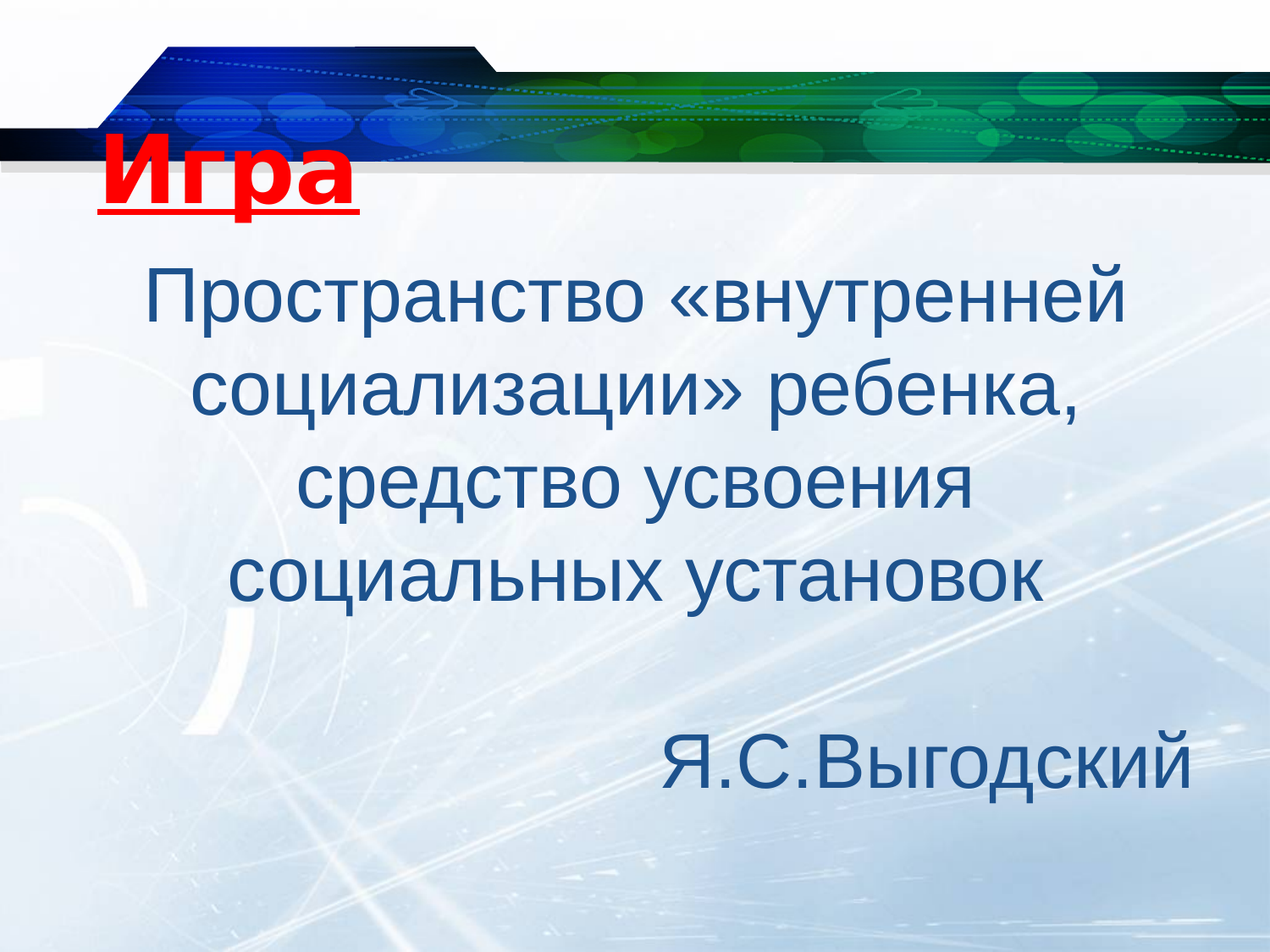

# Игра
Пространство «внутренней социализации» ребенка, средство усвоения социальных установок

Я.С.Выгодский